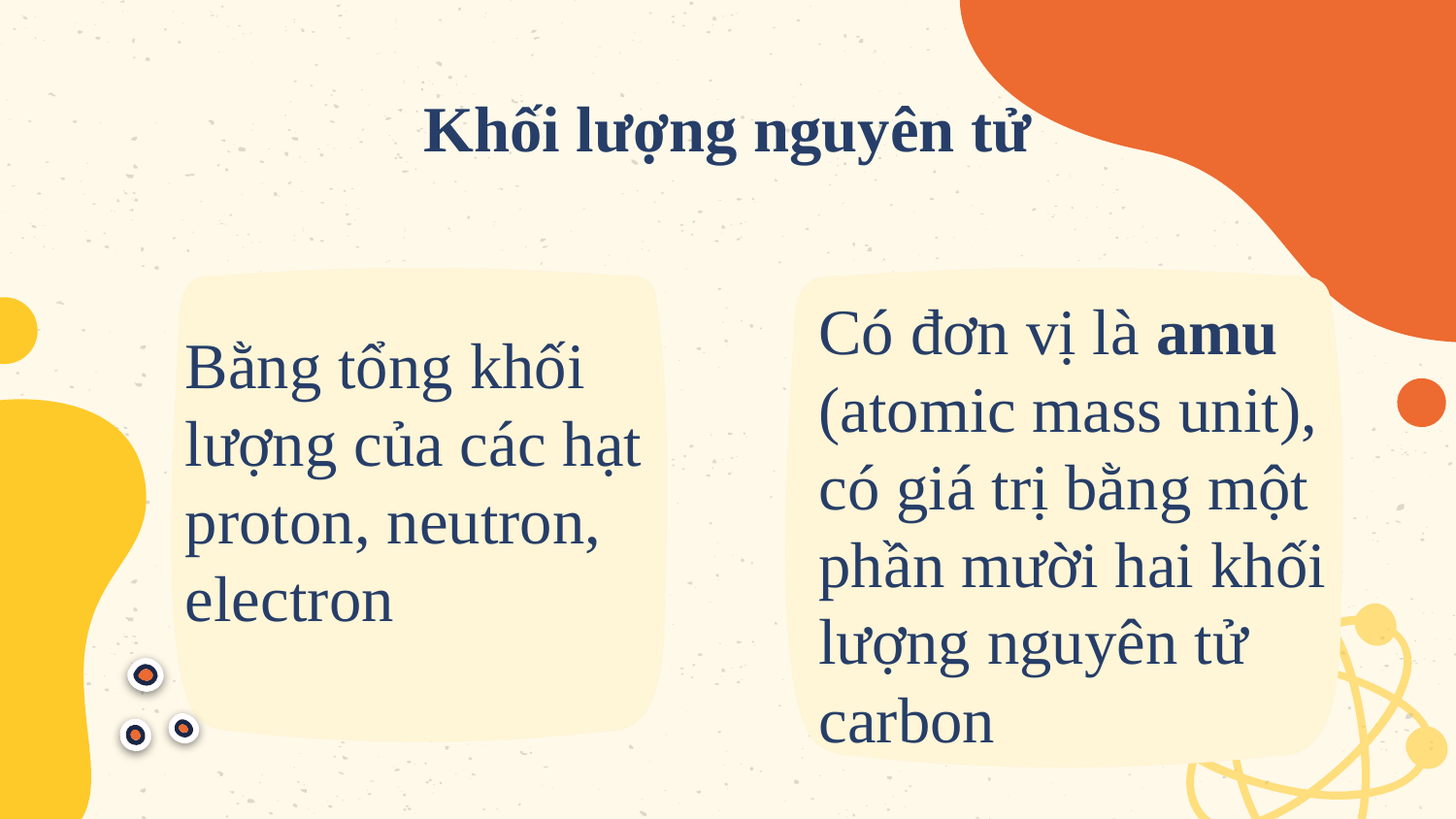

# Khối lượng nguyên tử

Có đơn vị là amu (atomic mass unit), có giá trị bằng một phần mười hai khối lượng nguyên tử carbon
Bằng tổng khối lượng của các hạt proton, neutron, electron